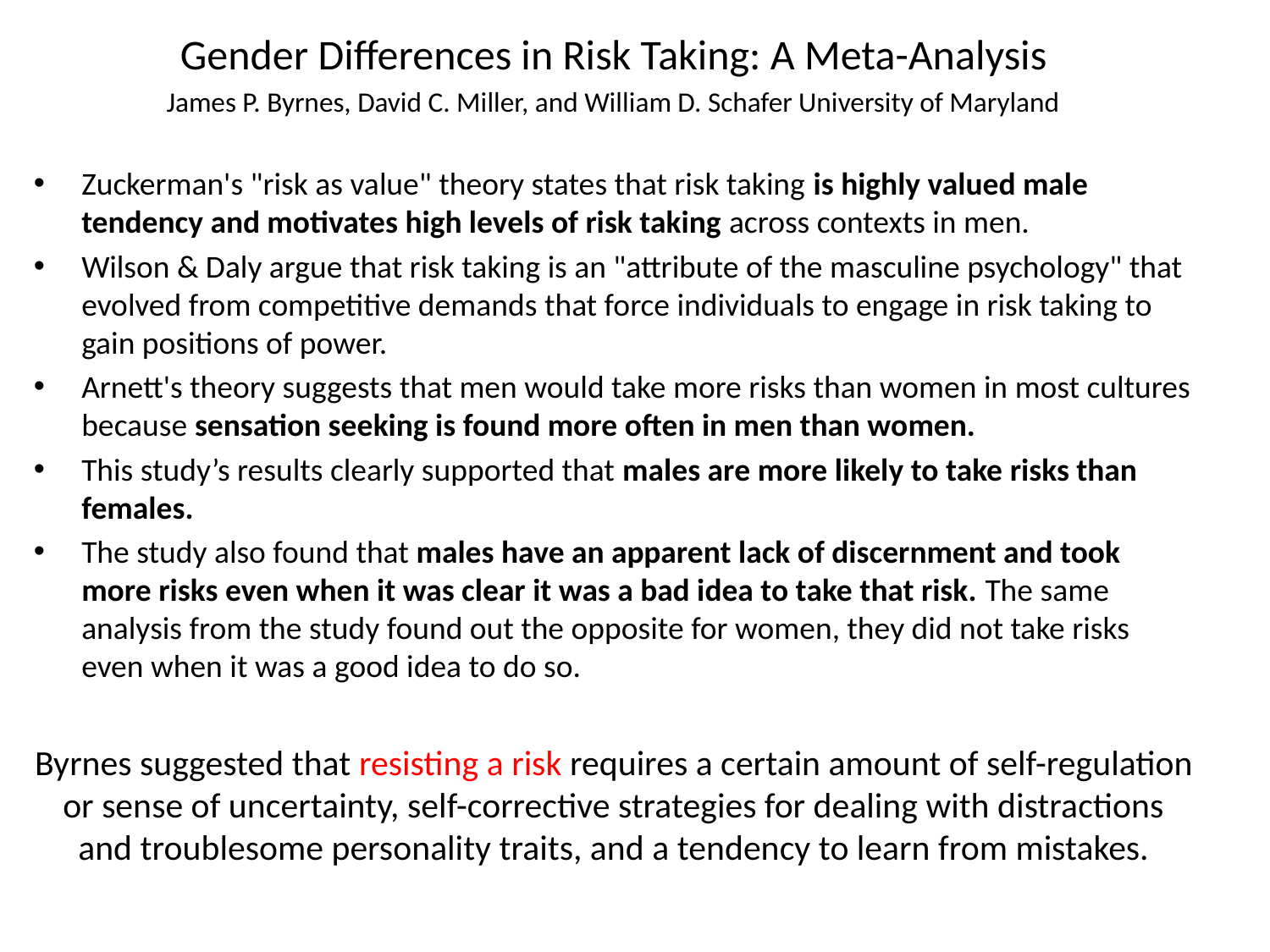

Gender Differences in Risk Taking: A Meta-Analysis
James P. Byrnes, David C. Miller, and William D. Schafer University of Maryland

Zuckerman's "risk as value" theory states that risk taking is highly valued male tendency and motivates high levels of risk taking across contexts in men.
Wilson & Daly argue that risk taking is an "attribute of the masculine psychology" that evolved from competitive demands that force individuals to engage in risk taking to gain positions of power.
Arnett's theory suggests that men would take more risks than women in most cultures because sensation seeking is found more often in men than women.
This study’s results clearly supported that males are more likely to take risks than females.
The study also found that males have an apparent lack of discernment and took more risks even when it was clear it was a bad idea to take that risk. The same analysis from the study found out the opposite for women, they did not take risks even when it was a good idea to do so.

Byrnes suggested that resisting a risk requires a certain amount of self-regulation or sense of uncertainty, self-corrective strategies for dealing with distractions and troublesome personality traits, and a tendency to learn from mistakes.